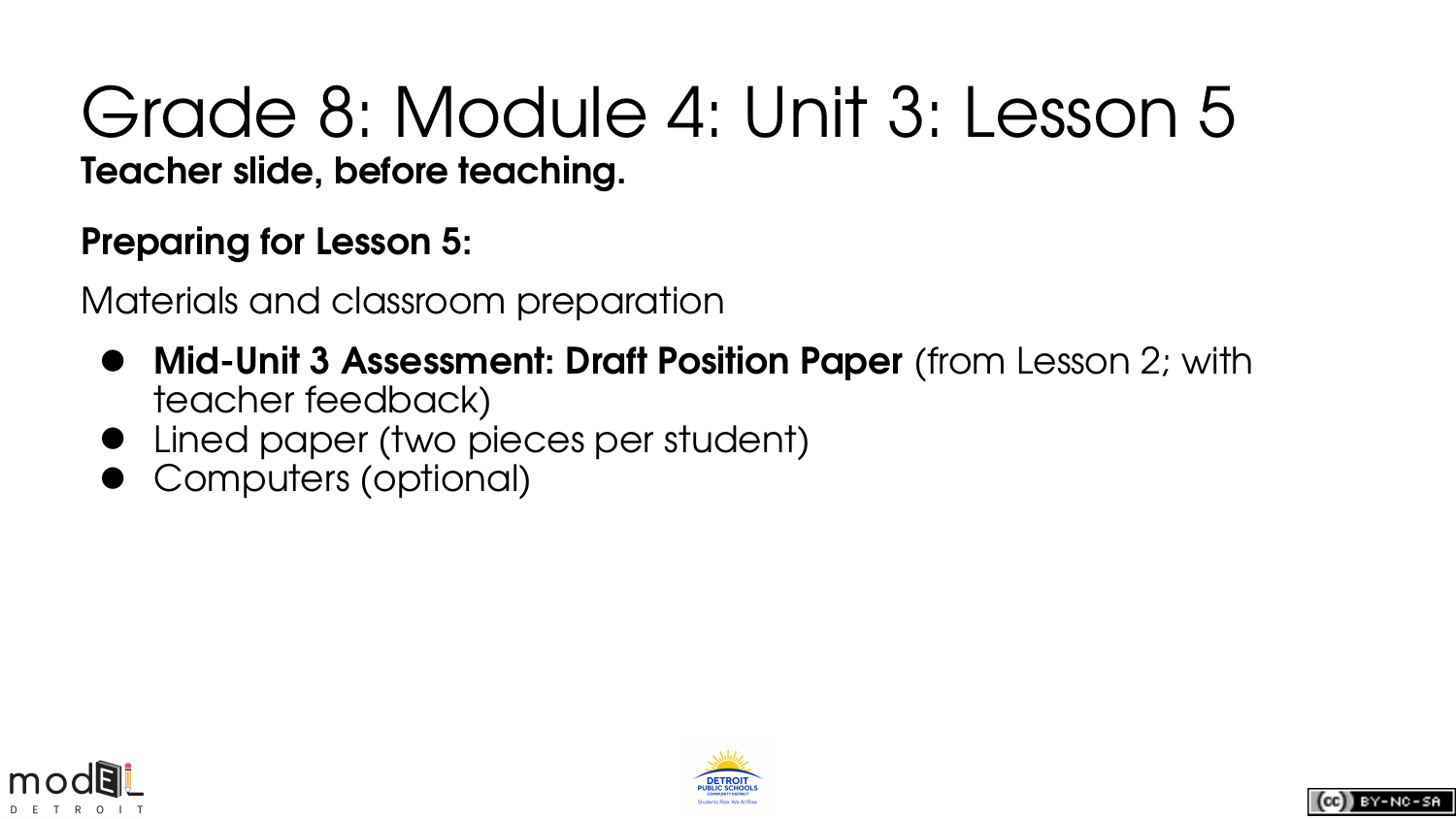

# Grade 8: Module 4: Unit 3: Lesson 5
Teacher slide, before teaching.

Preparing for Lesson 5:
Materials and classroom preparation
Mid-Unit 3 Assessment: Draft Position Paper (from Lesson 2; with teacher feedback)
Lined paper (two pieces per student)
Computers (optional)